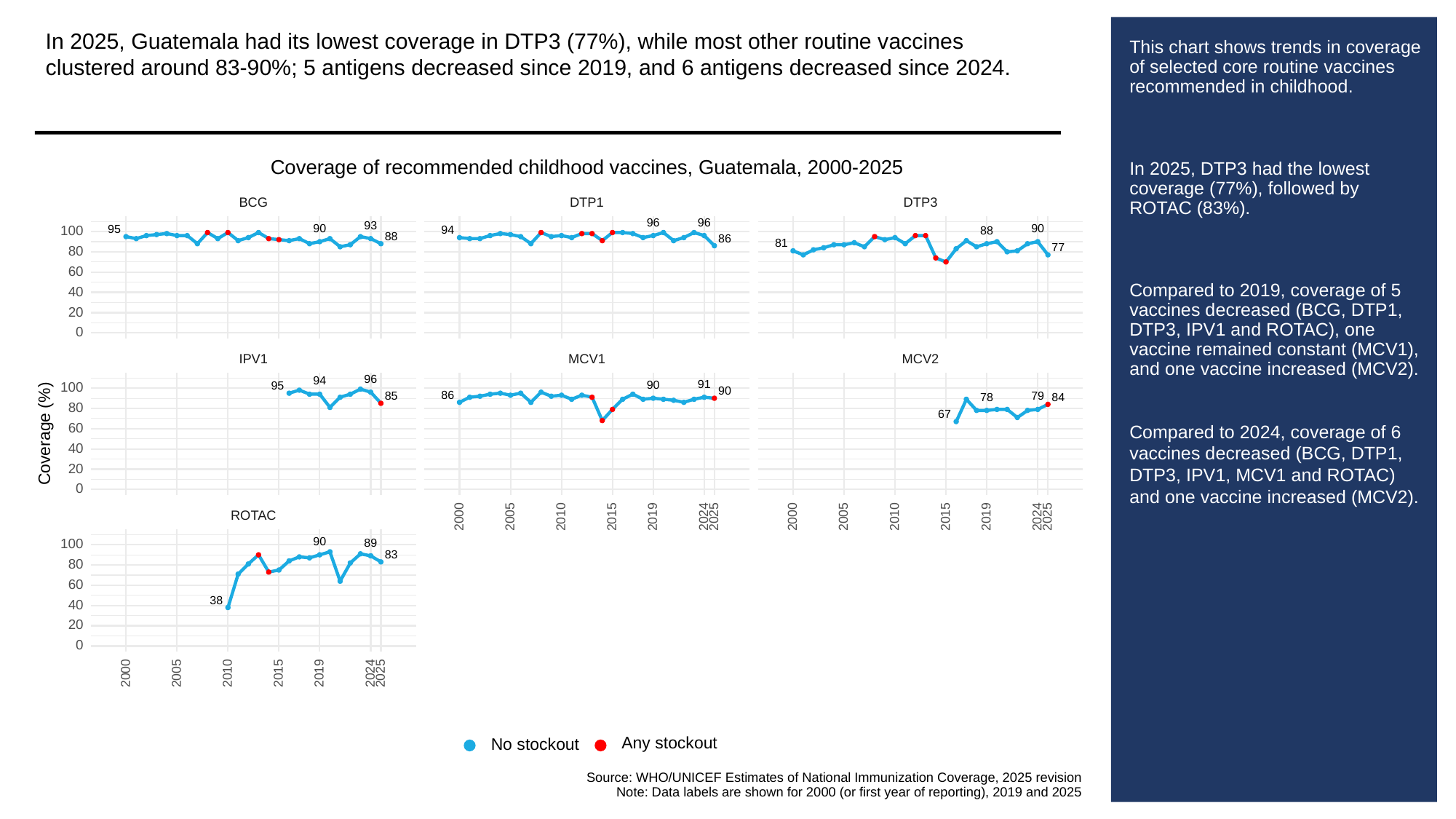

In 2025, Guatemala had its lowest coverage in DTP3 (77%), while most other routine vaccines clustered around 83-90%; 5 antigens decreased since 2019, and 6 antigens decreased since 2024.
# This chart shows trends in coverage of selected core routine vaccines recommended in childhood.

In 2025, DTP3 had the lowest coverage (77%), followed by ROTAC (83%).

Compared to 2019, coverage of 5 vaccines decreased (BCG, DTP1, DTP3, IPV1 and ROTAC), one vaccine remained constant (MCV1), and one vaccine increased (MCV2).

Compared to 2024, coverage of 6 vaccines decreased (BCG, DTP1, DTP3, IPV1, MCV1 and ROTAC) and one vaccine increased (MCV2).

Coverage of recommended childhood vaccines, Guatemala, 2000-2025
BCG
DTP3
DTP1

96
96

93
90
90
95
100
94
88

88

86

81

77

80

60

40

20

0

MCV1
MCV2
IPV1

96
94

91
90
95
100

90

86

85
79

84
78

80

67

60
Coverage (%)

40

20

0

ROTAC
2000
2005
2010
2015
2019
2024
2025
2000
2005
2010
2015
2019
2024
2025

90
89
100

83

80

60

38
40

20

0

2000
2005
2010
2015
2019
2024
2025
Any stockout
No stockout

Source: WHO/UNICEF Estimates of National Immunization Coverage, 2025 revision
Note: Data labels are shown for 2000 (or first year of reporting), 2019 and 2025